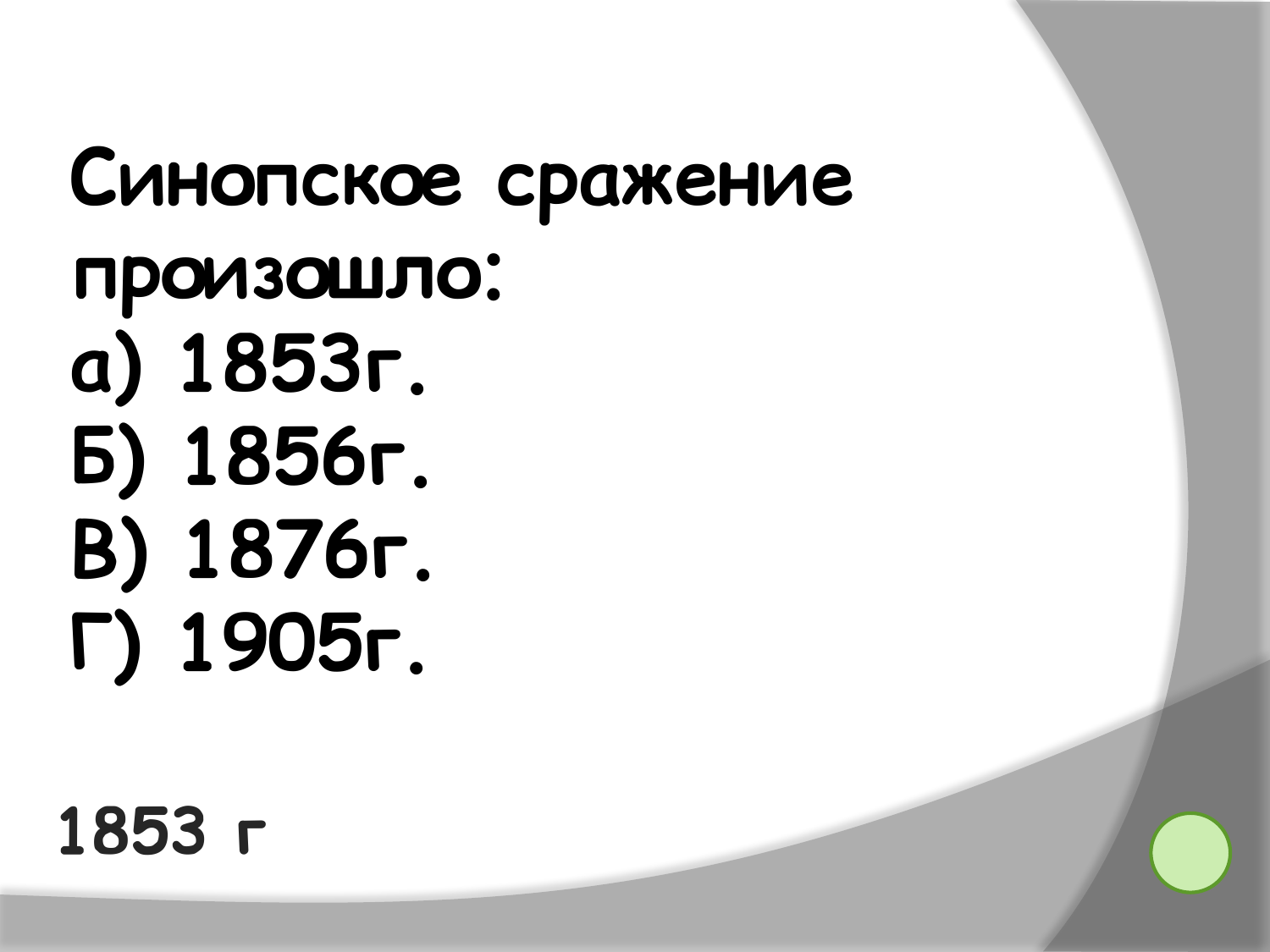

# Синопское сражение произошло: а) 1853г. Б) 1856г. В) 1876г. Г) 1905г.
1853 г